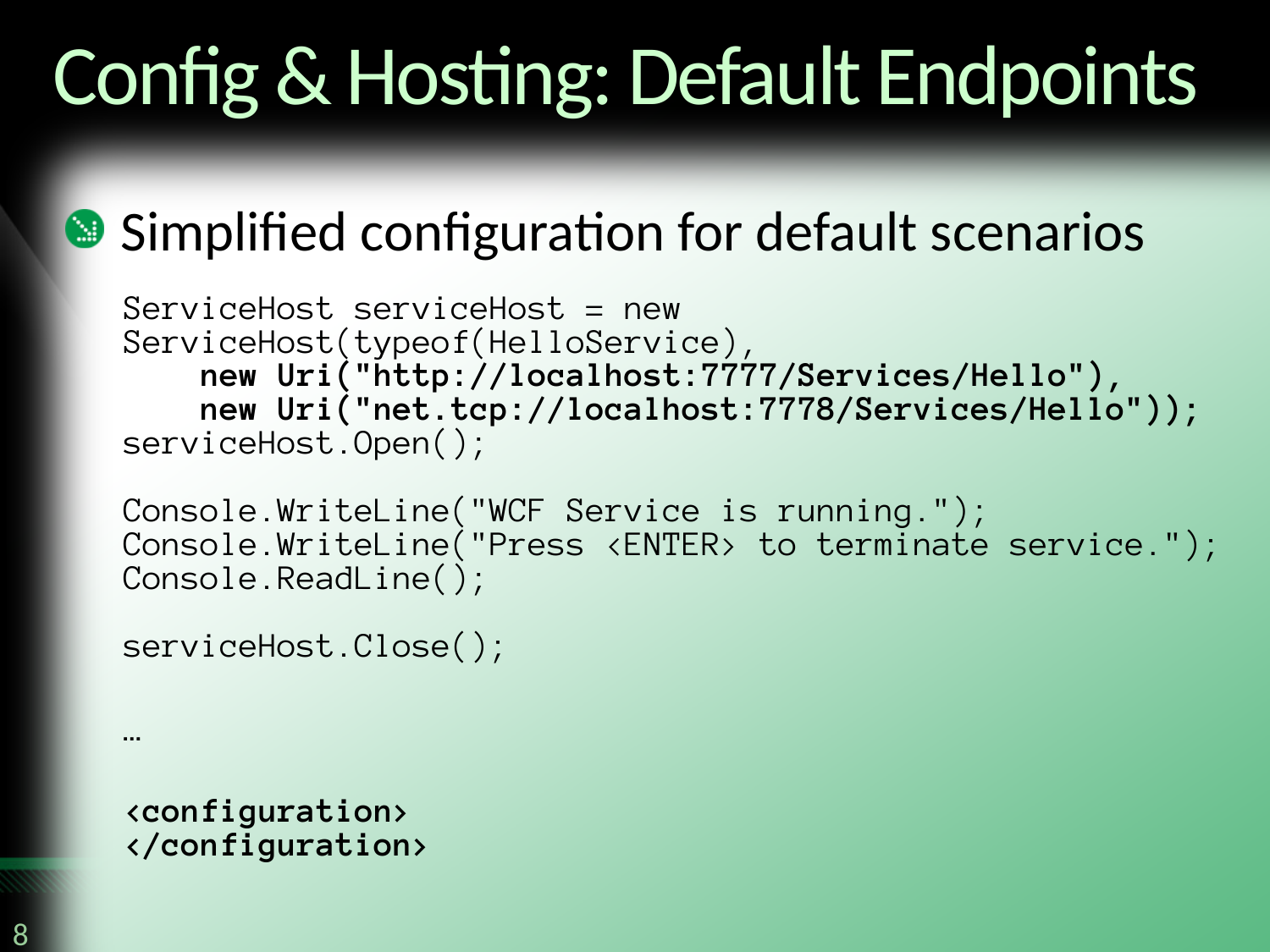

# Config & Hosting: Default Endpoints
Simplified configuration for default scenarios
ServiceHost serviceHost = new ServiceHost(typeof(HelloService),
    new Uri("http://localhost:7777/Services/Hello"),
    new Uri("net.tcp://localhost:7778/Services/Hello"));
serviceHost.Open();
Console.WriteLine("WCF Service is running.");
Console.WriteLine("Press <ENTER> to terminate service.");
Console.ReadLine();
serviceHost.Close();
…

<configuration>
</configuration>
8